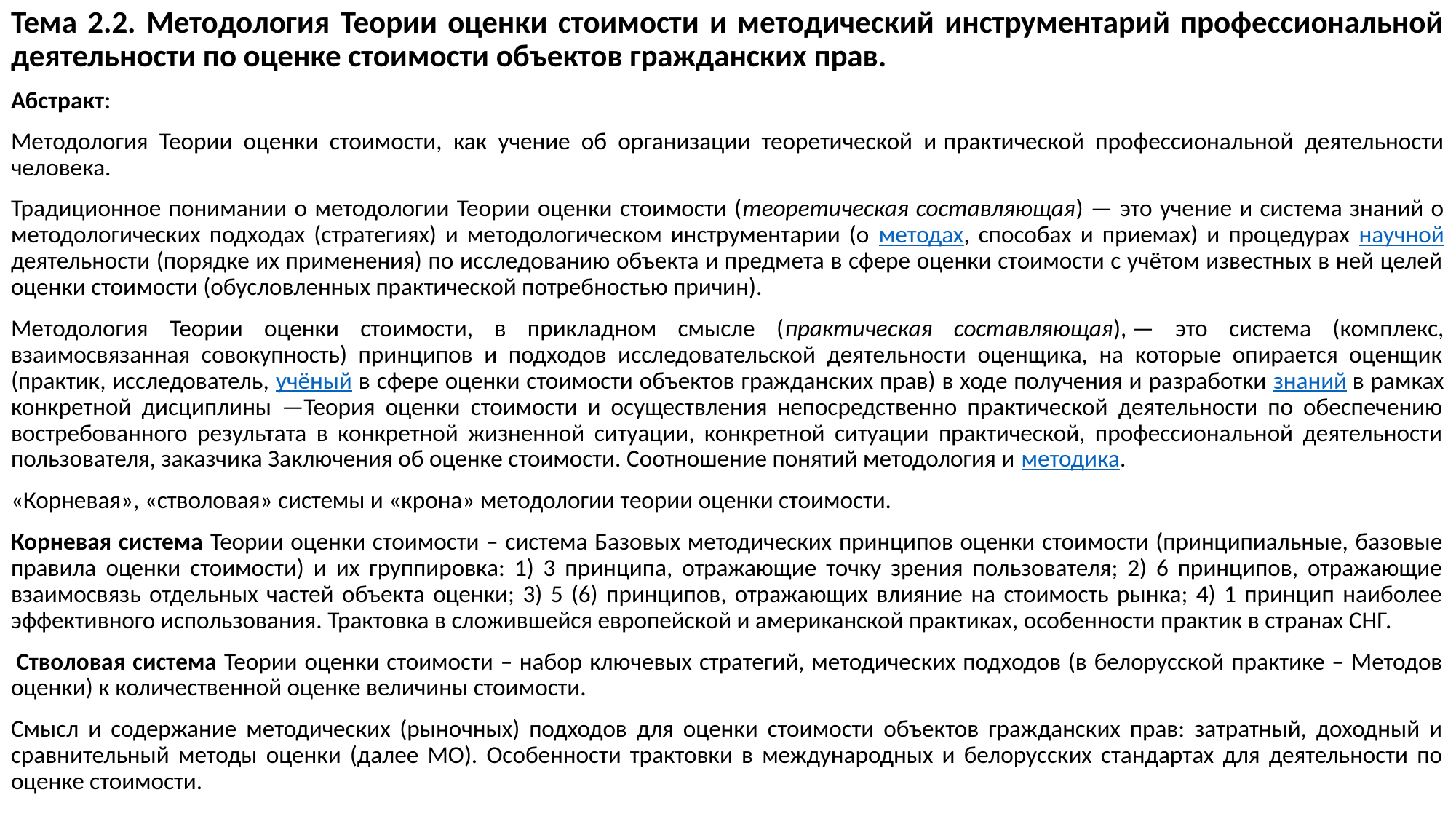

# Тема 2.2. Методология Теории оценки стоимости и методический инструментарий профессиональной деятельности по оценке стоимости объектов гражданских прав.
Абстракт:
Методология Теории оценки стоимости, как учение об организации теоретической и практической профессиональной деятельности человека.
Традиционное понимании о методологии Теории оценки стоимости (теоретическая составляющая) — это учение и система знаний о методологических подходах (стратегиях) и методологическом инструментарии (о методах, способах и приемах) и процедурах научной деятельности (порядке их применения) по исследованию объекта и предмета в сфере оценки стоимости с учётом известных в ней целей оценки стоимости (обусловленных практической потребностью причин).
Методология Теории оценки стоимости, в прикладном смысле (практическая составляющая), — это система (комплекс, взаимосвязанная совокупность) принципов и подходов исследовательской деятельности оценщика, на которые опирается оценщик (практик, исследователь, учёный в сфере оценки стоимости объектов гражданских прав) в ходе получения и разработки знаний в рамках конкретной дисциплины —Теория оценки стоимости и осуществления непосредственно практической деятельности по обеспечению востребованного результата в конкретной жизненной ситуации, конкретной ситуации практической, профессиональной деятельности пользователя, заказчика Заключения об оценке стоимости. Соотношение понятий методология и методика.
«Корневая», «стволовая» системы и «крона» методологии теории оценки стоимости.
Корневая система Теории оценки стоимости – система Базовых методических принципов оценки стоимости (принципиальные, базовые правила оценки стоимости) и их группировка: 1) 3 принципа, отражающие точку зрения пользователя; 2) 6 принципов, отражающие взаимосвязь отдельных частей объекта оценки; 3) 5 (6) принципов, отражающих влияние на стоимость рынка; 4) 1 принцип наиболее эффективного использования. Трактовка в сложившейся европейской и американской практиках, особенности практик в странах СНГ.
 Стволовая система Теории оценки стоимости – набор ключевых стратегий, методических подходов (в белорусской практике – Методов оценки) к количественной оценке величины стоимости.
Смысл и содержание методических (рыночных) подходов для оценки стоимости объектов гражданских прав: затратный, доходный и сравнительный методы оценки (далее МО). Особенности трактовки в международных и белорусских стандартах для деятельности по оценке стоимости.